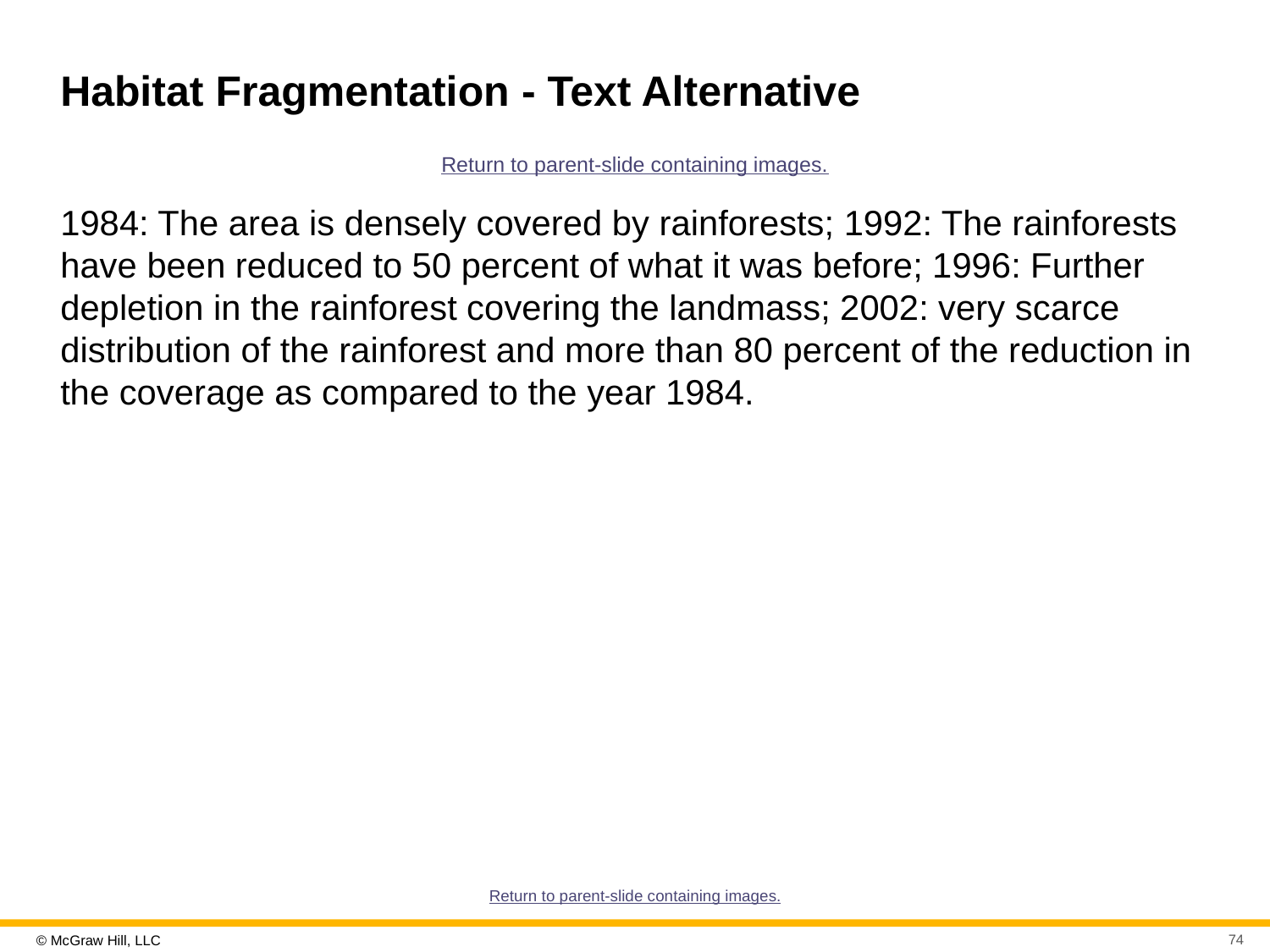

# Habitat Fragmentation - Text Alternative
Return to parent-slide containing images.
1984: The area is densely covered by rainforests; 1992: The rainforests have been reduced to 50 percent of what it was before; 1996: Further depletion in the rainforest covering the landmass; 2002: very scarce distribution of the rainforest and more than 80 percent of the reduction in the coverage as compared to the year 1984.
Return to parent-slide containing images.
74